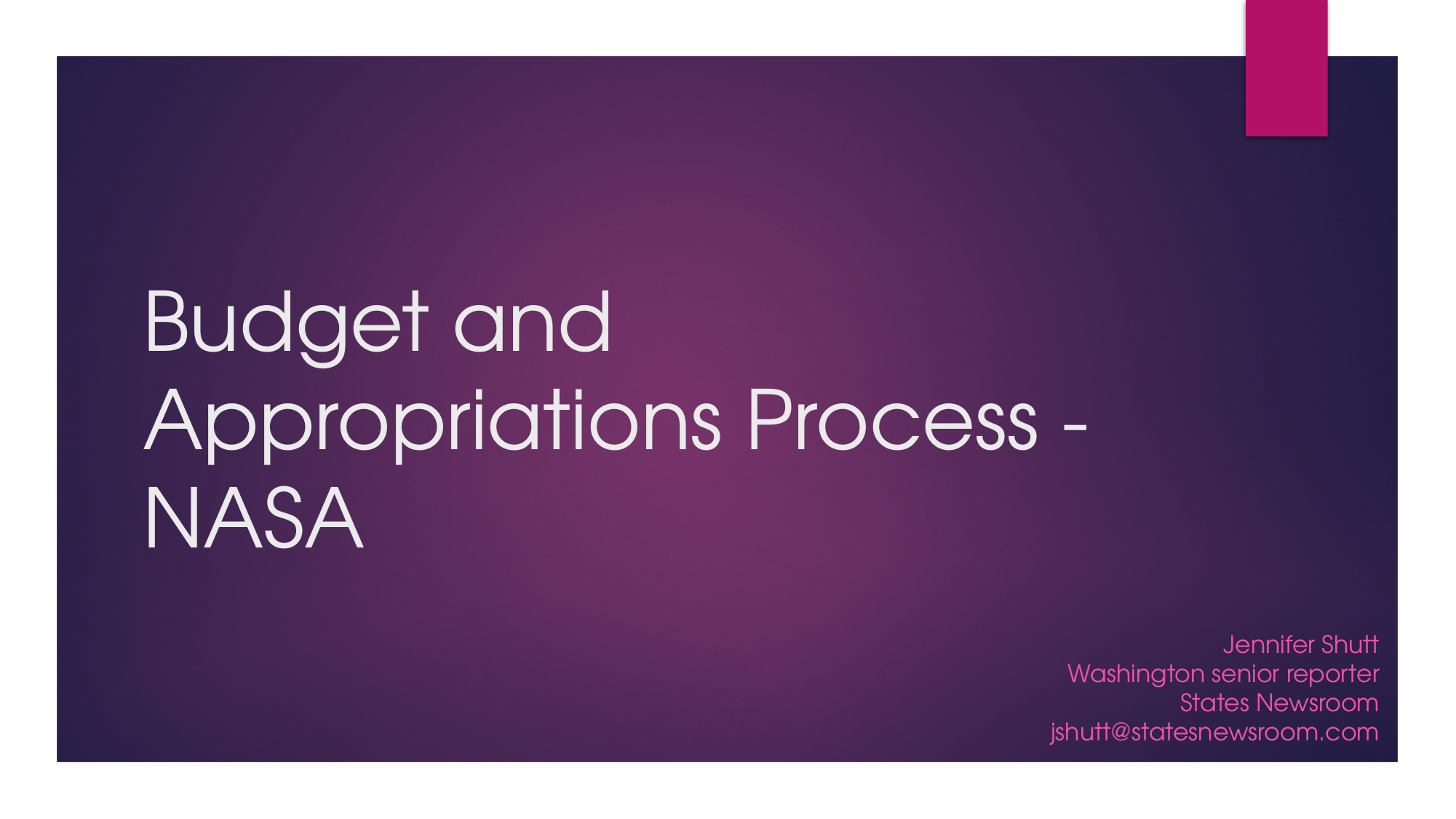

# Budget and Appropriations Process - NASA
Jennifer Shutt
Washington senior reporter
States Newsroom
jshutt@statesnewsroom.com